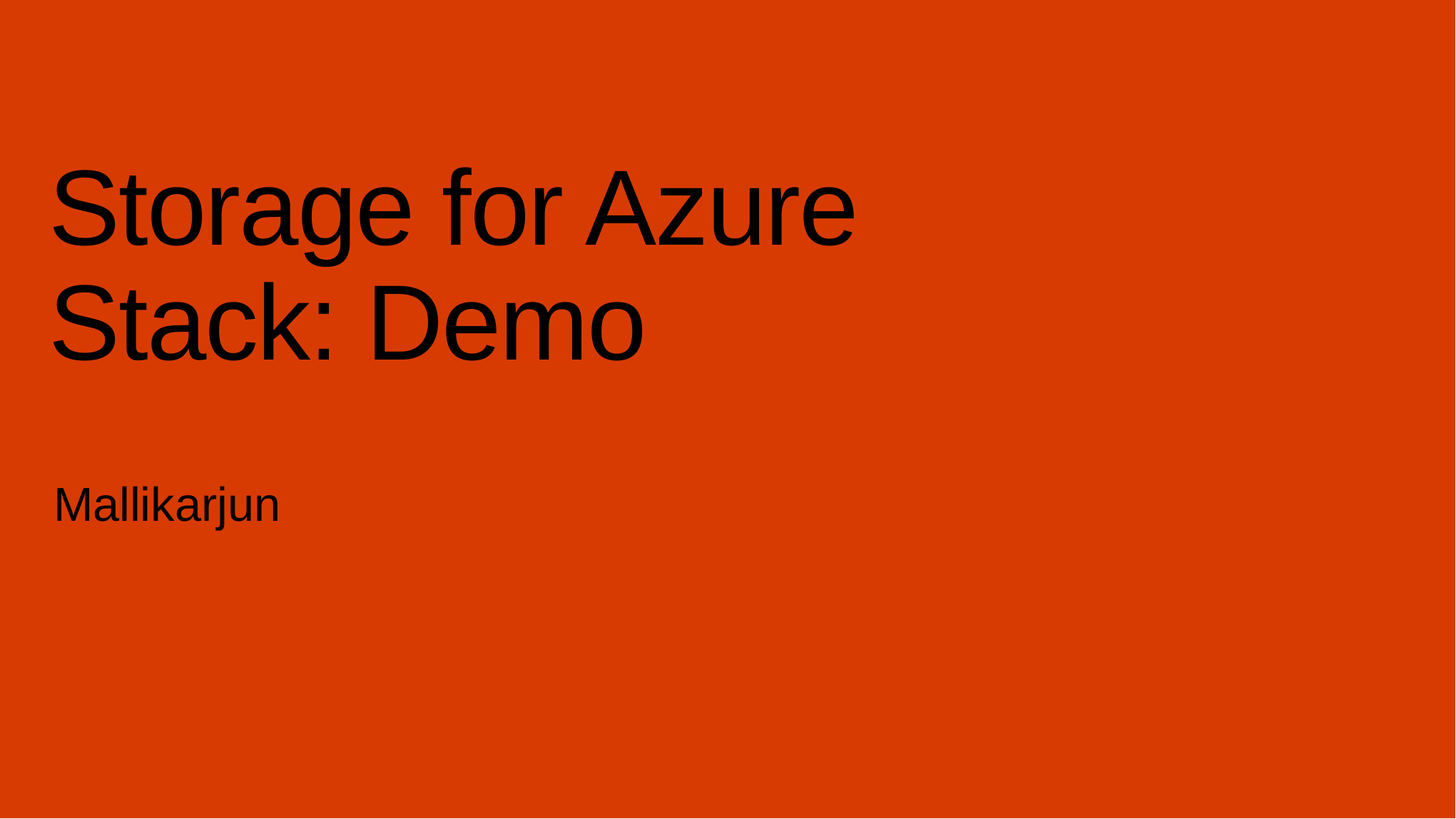

# Storage for Azure Stack: Demo
Mallikarjun